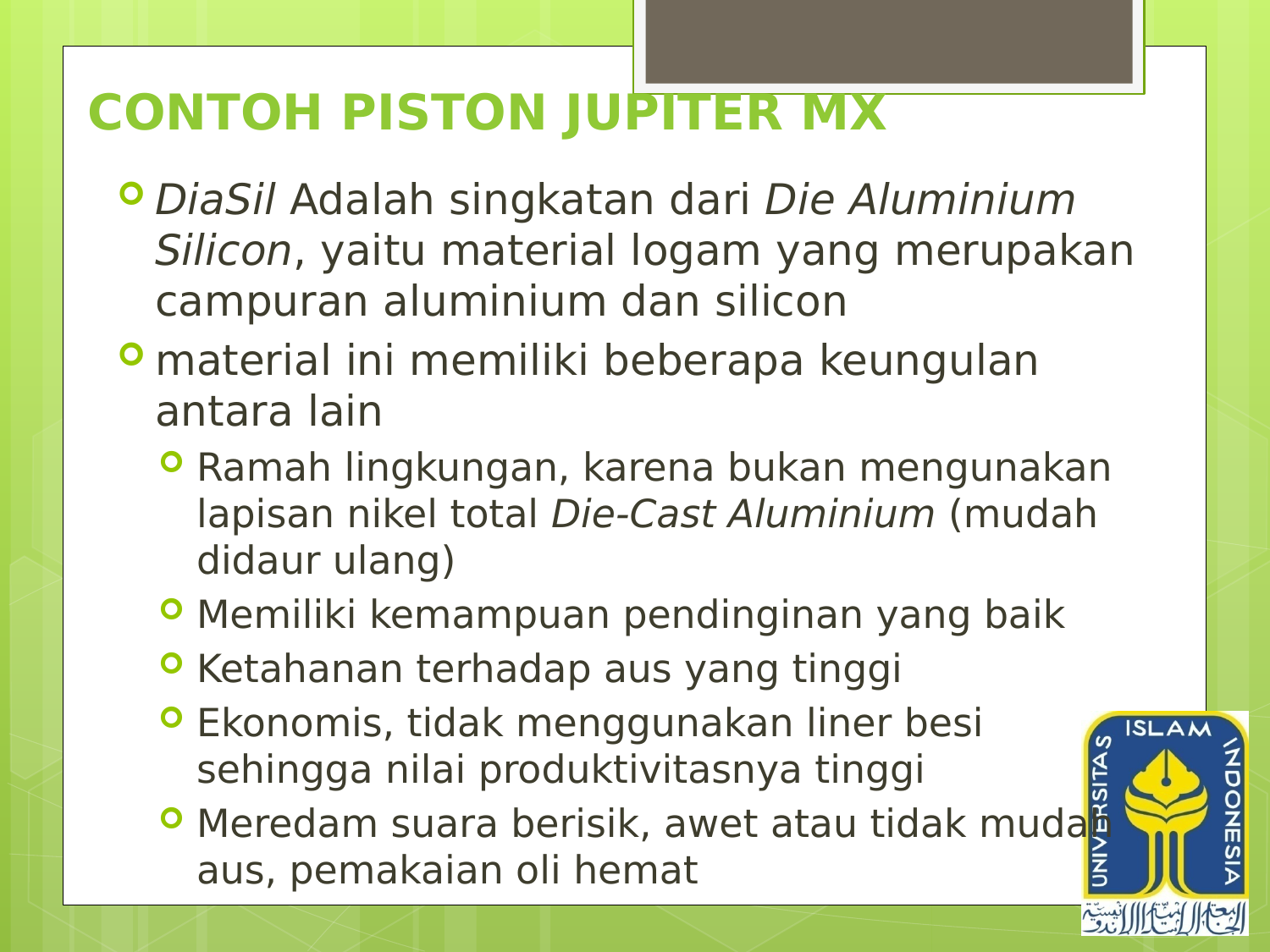

# Contoh piston jupiter mx
DiaSil Adalah singkatan dari Die Aluminium Silicon, yaitu material logam yang merupakan campuran aluminium dan silicon
material ini memiliki beberapa keungulan antara lain
Ramah lingkungan, karena bukan mengunakan lapisan nikel total Die-Cast Aluminium (mudah didaur ulang)
Memiliki kemampuan pendinginan yang baik
Ketahanan terhadap aus yang tinggi
Ekonomis, tidak menggunakan liner besi sehingga nilai produktivitasnya tinggi
Meredam suara berisik, awet atau tidak mudah aus, pemakaian oli hemat